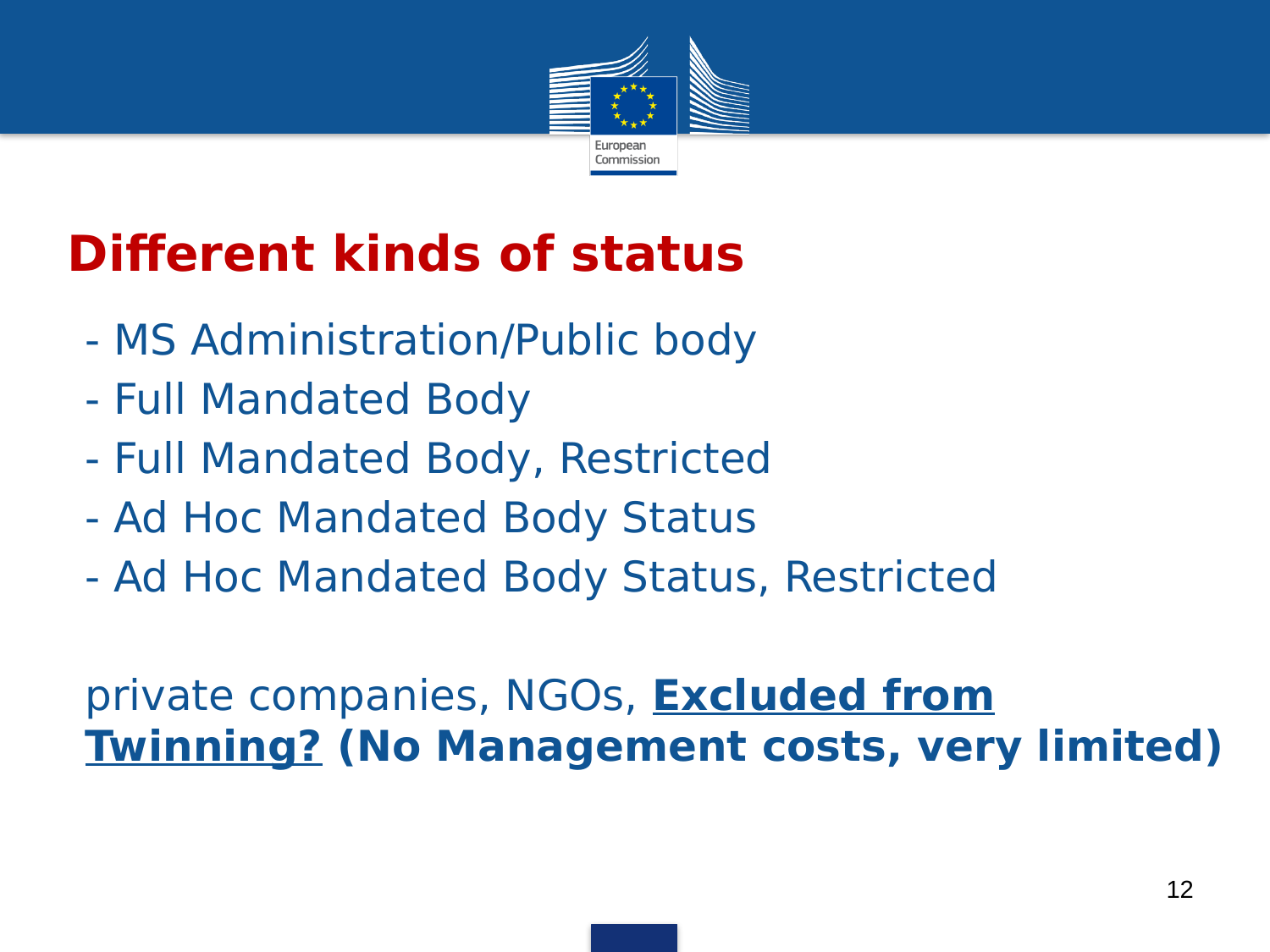

# Different kinds of status
- MS Administration/Public body
- Full Mandated Body
- Full Mandated Body, Restricted
- Ad Hoc Mandated Body Status
- Ad Hoc Mandated Body Status, Restricted

private companies, NGOs, Excluded from Twinning? (No Management costs, very limited)

12